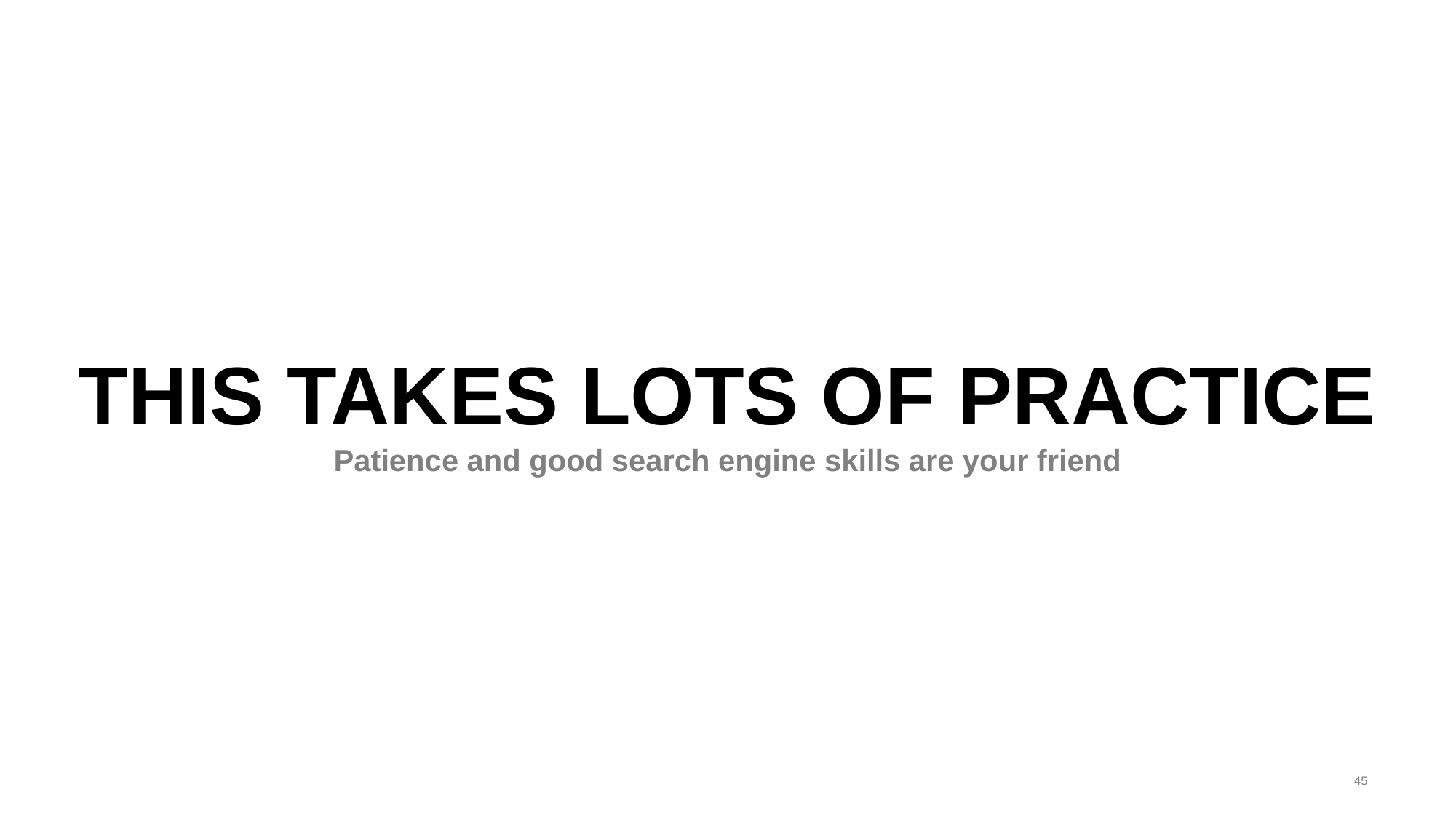

THIS TAKES LOTS OF PRACTICE
Patience and good search engine skills are your friend